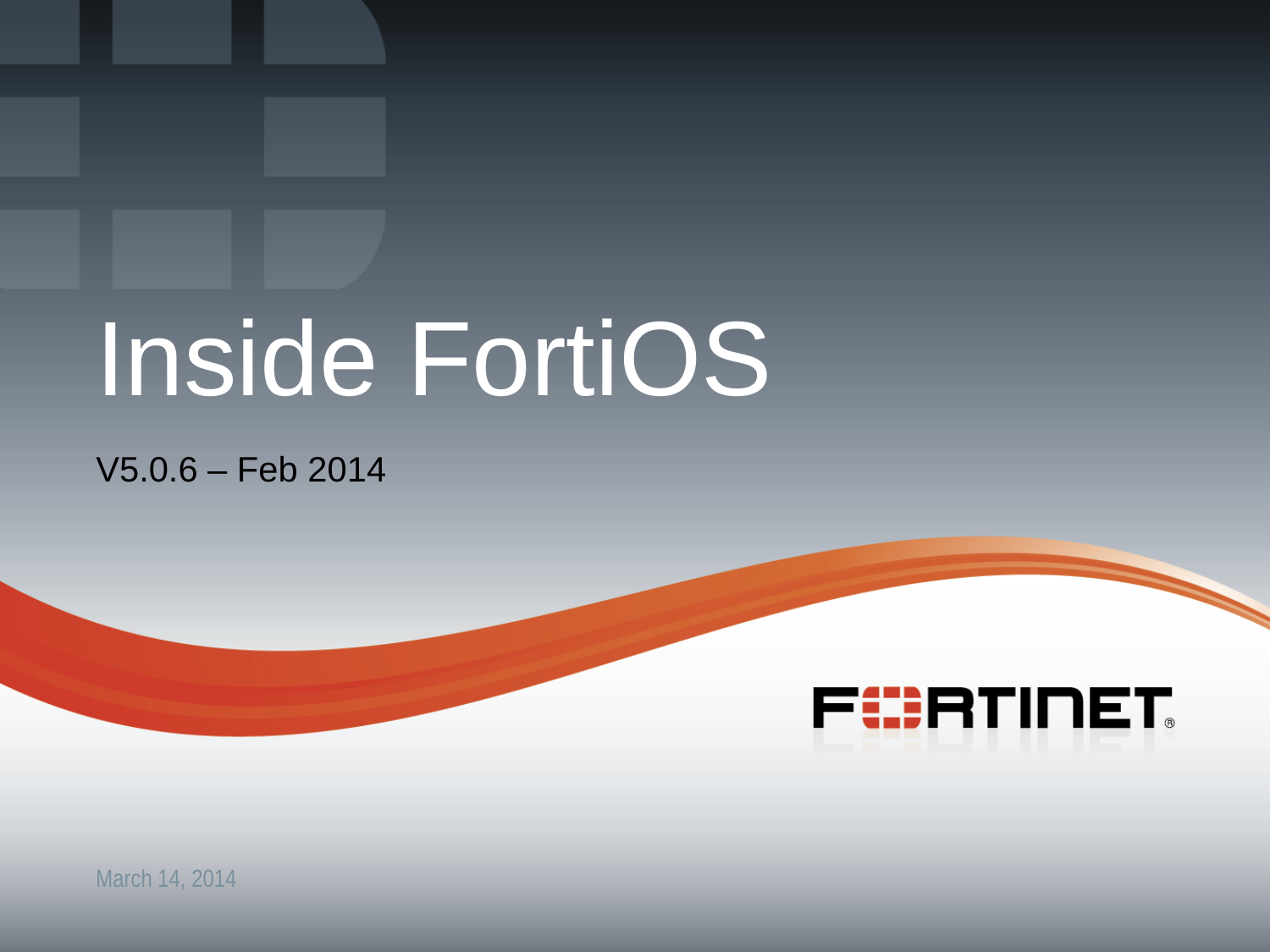

# Inside FortiOS
V5.0.6 – Feb 2014